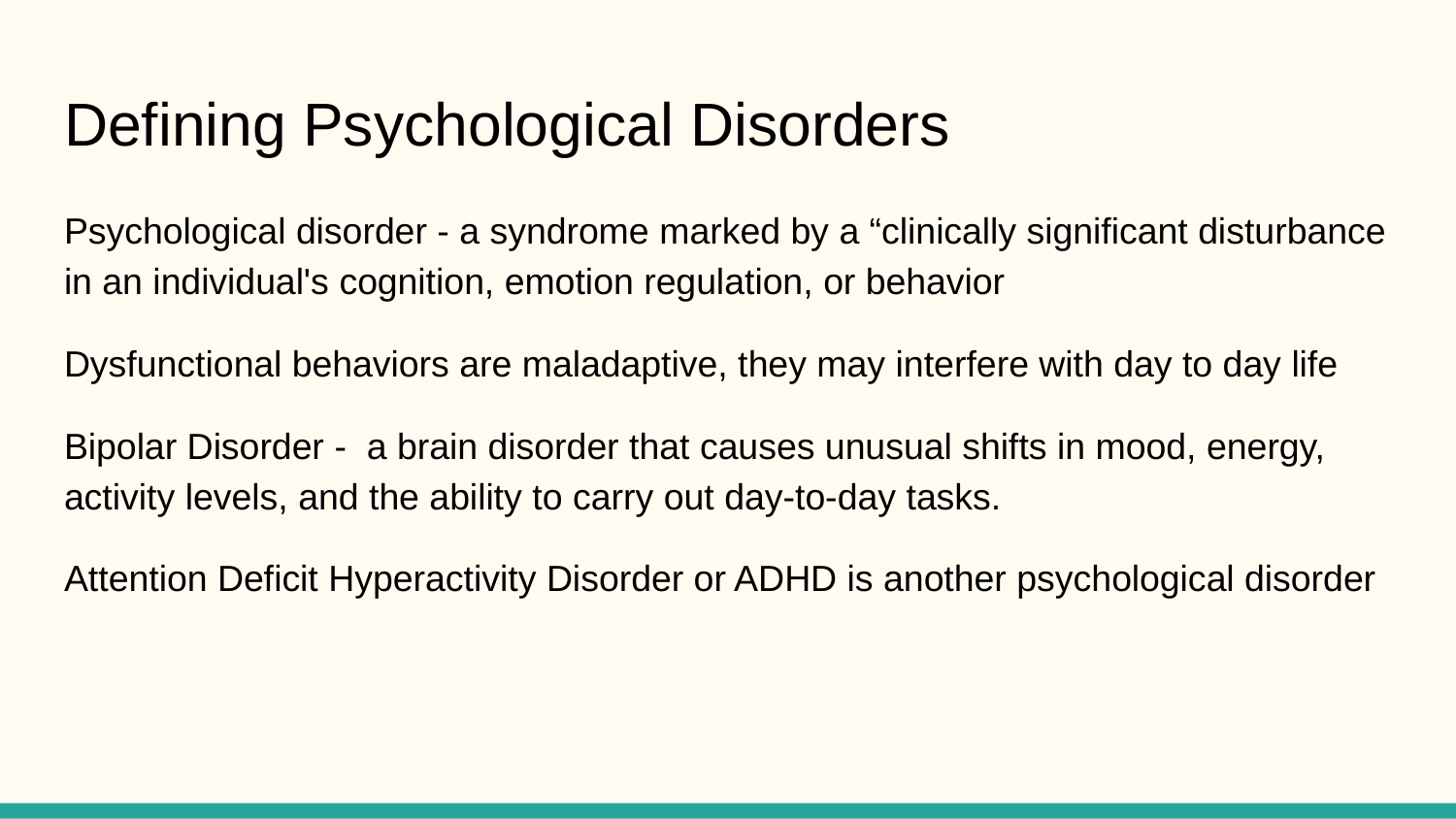

# Defining Psychological Disorders
Psychological disorder - a syndrome marked by a “clinically significant disturbance in an individual's cognition, emotion regulation, or behavior
Dysfunctional behaviors are maladaptive, they may interfere with day to day life
Bipolar Disorder -  a brain disorder that causes unusual shifts in mood, energy, activity levels, and the ability to carry out day-to-day tasks.
Attention Deficit Hyperactivity Disorder or ADHD is another psychological disorder